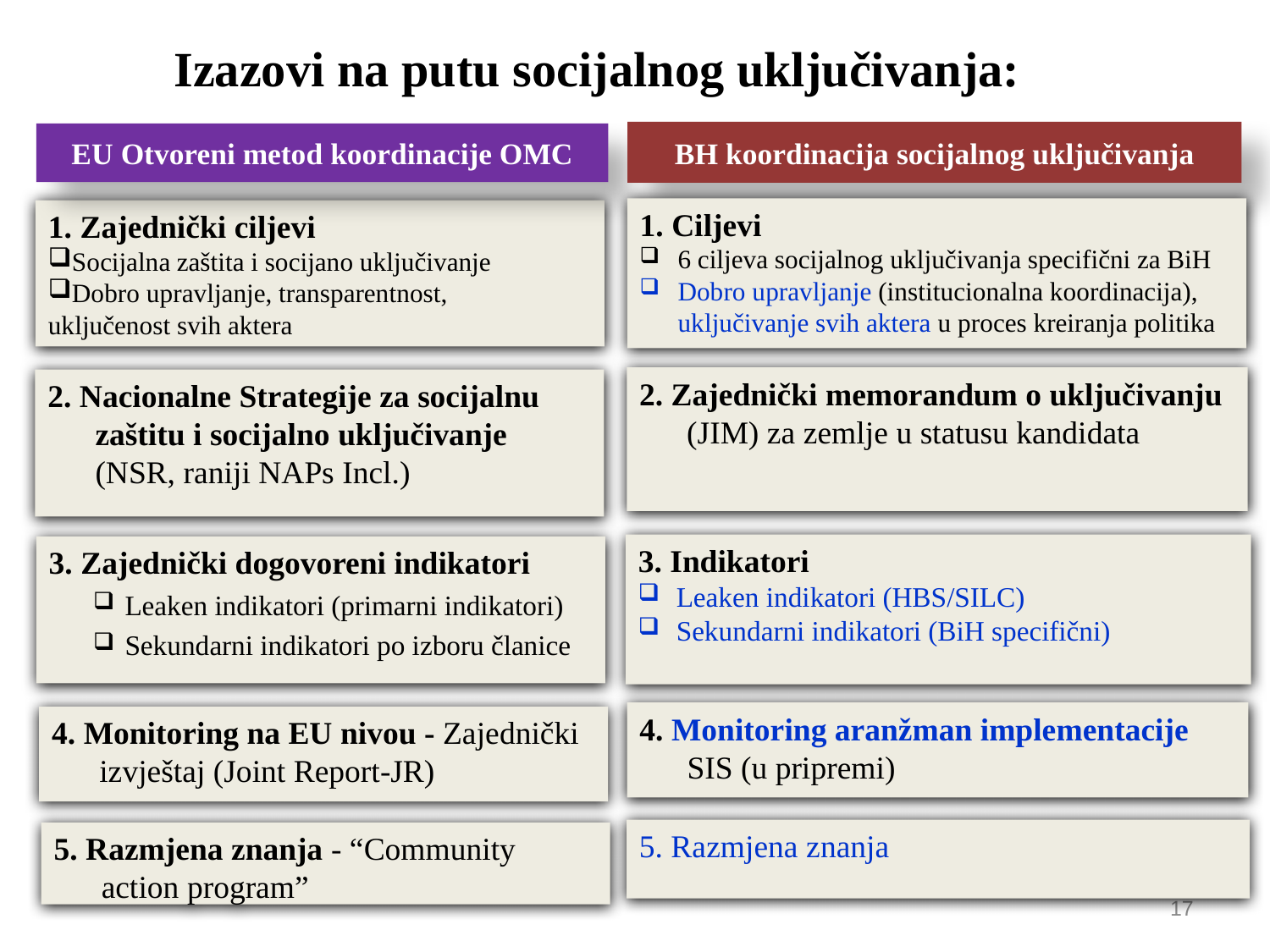

# Izazovi na putu socijalnog uključivanja:
BH koordinacija socijalnog uključivanja
EU Otvoreni metod koordinacije OMC
1. Ciljevi
6 ciljeva socijalnog uključivanja specifični za BiH
Dobro upravljanje (institucionalna koordinacija), uključivanje svih aktera u proces kreiranja politika

1. Zajednički ciljevi
Socijalna zaštita i socijano uključivanje
Dobro upravljanje, transparentnost,
uključenost svih aktera

2. Zajednički memorandum o uključivanju (JIM) za zemlje u statusu kandidata

2. Nacionalne Strategije za socijalnu zaštitu i socijalno uključivanje (NSR, raniji NAPs Incl.)

3. Indikatori
Leaken indikatori (HBS/SILC)
Sekundarni indikatori (BiH specifični)

3. Zajednički dogovoreni indikatori
Leaken indikatori (primarni indikatori)
Sekundarni indikatori po izboru članice

4. Monitoring aranžman implementacije SIS (u pripremi)

4. Monitoring na EU nivou - Zajednički izvještaj (Joint Report-JR)
5. Razmjena znanja

5. Razmjena znanja - “Community action program”

17